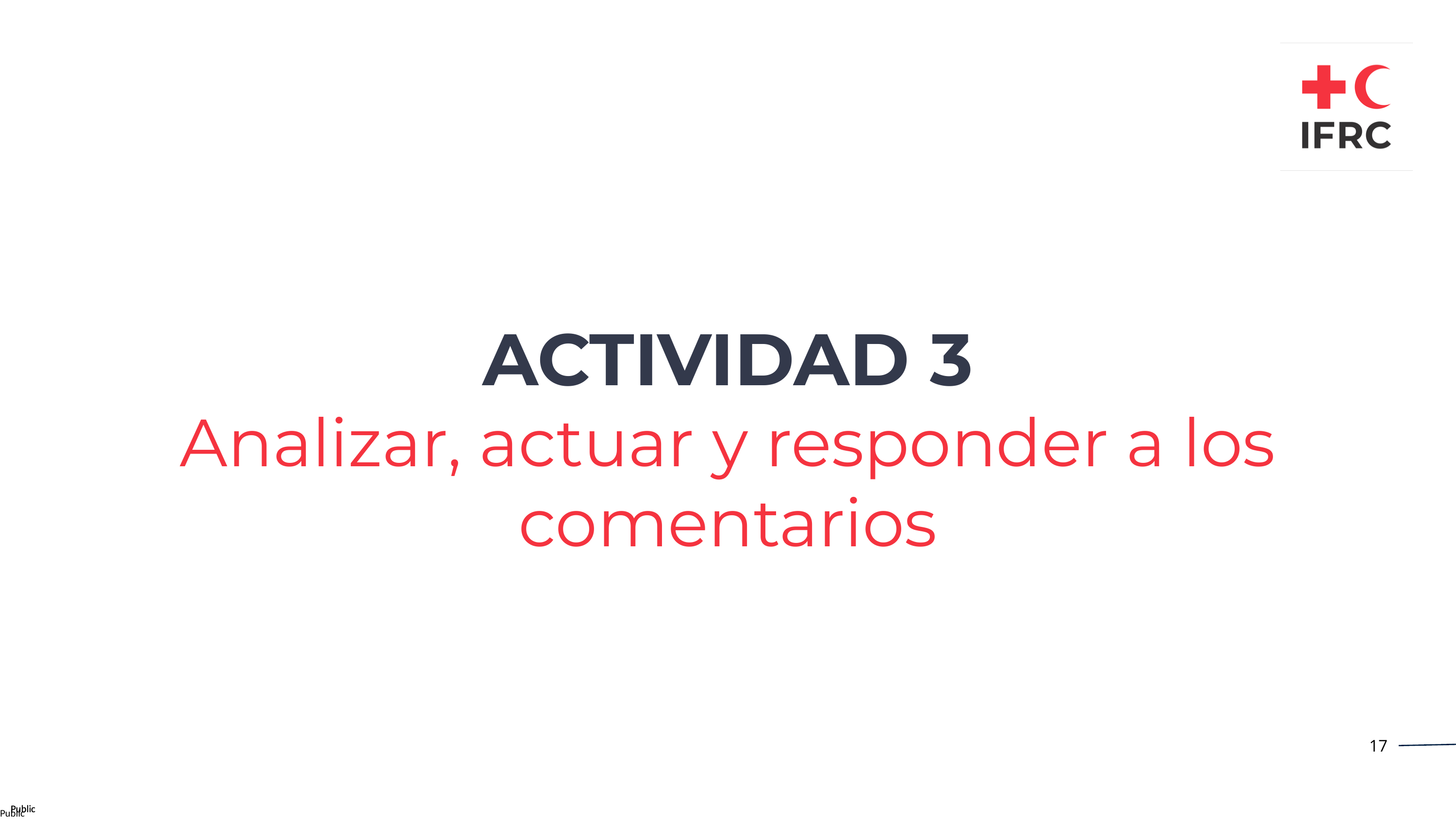

ACTIVIDAD 3
Analizar, actuar y responder a los comentarios